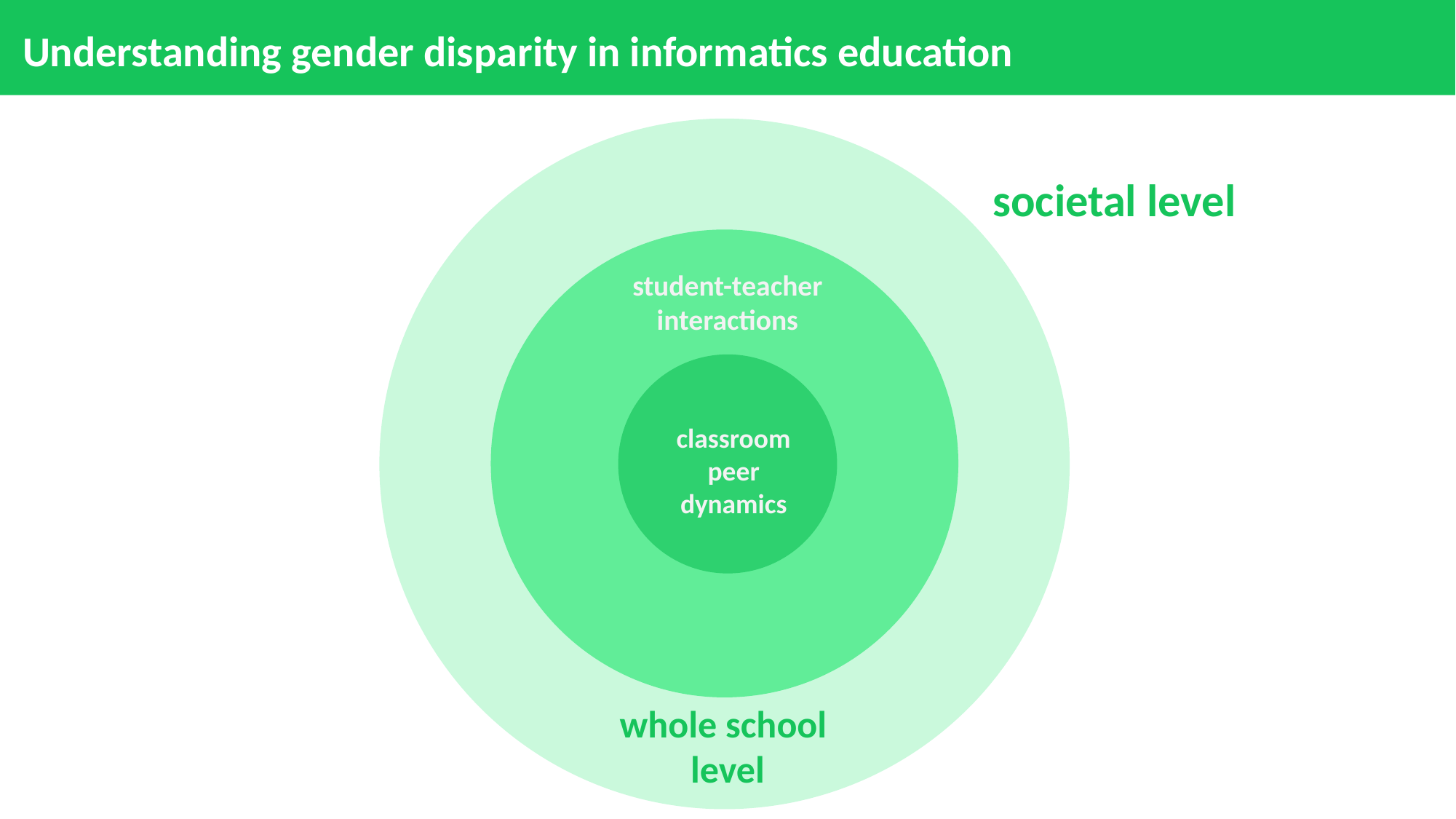

# Understanding gender disparity in informatics education

societal level

student-teacher interactions

classroom peer dynamics
whole school
level